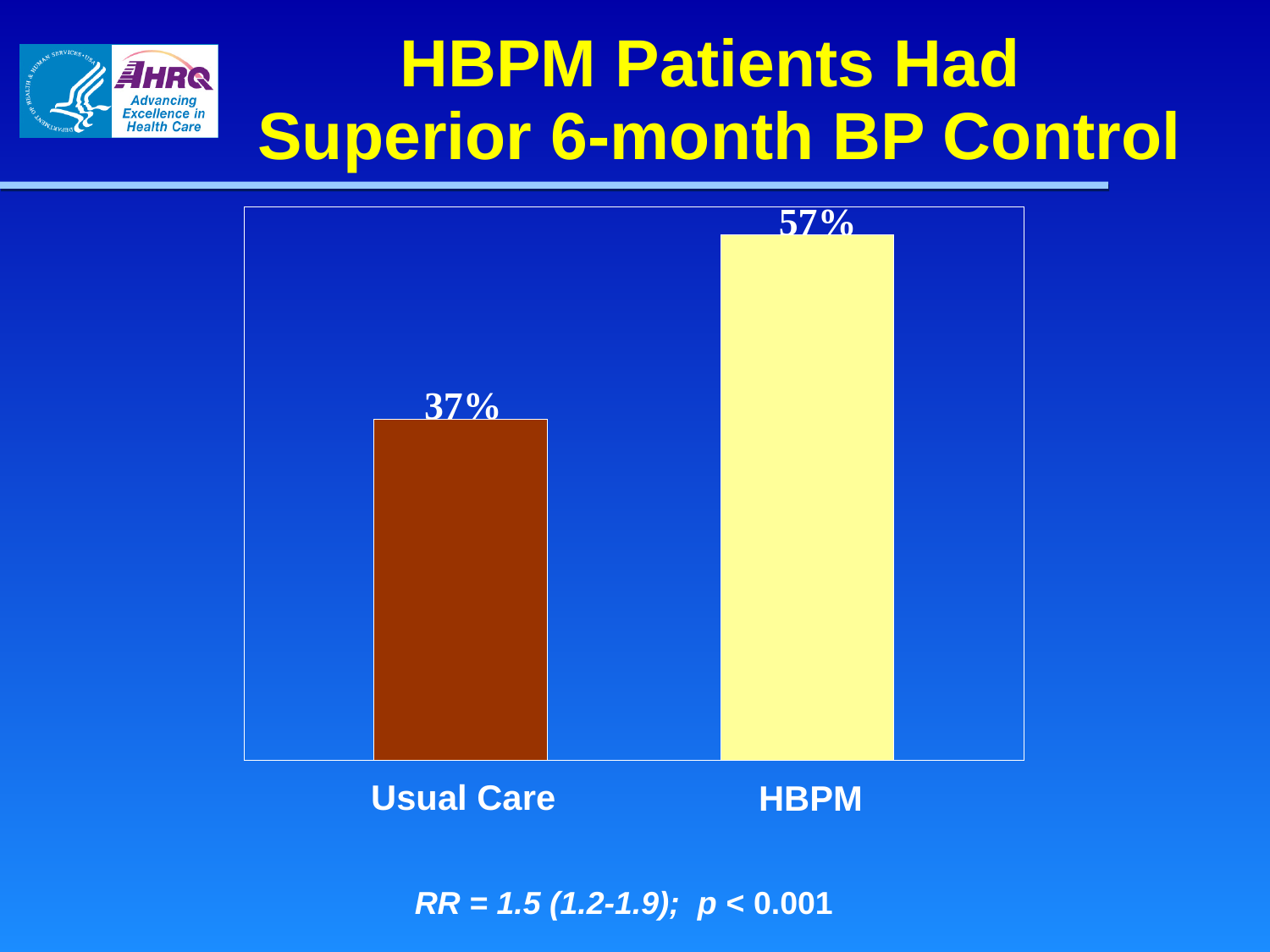

HBPM Patients Had
Superior 6-month BP Control

### Chart

| Category | Usual Care | HBPM |
|---|---|---|
57%
37%
Usual Care
HBPM

RR = 1.5 (1.2-1.9);  p < 0.001